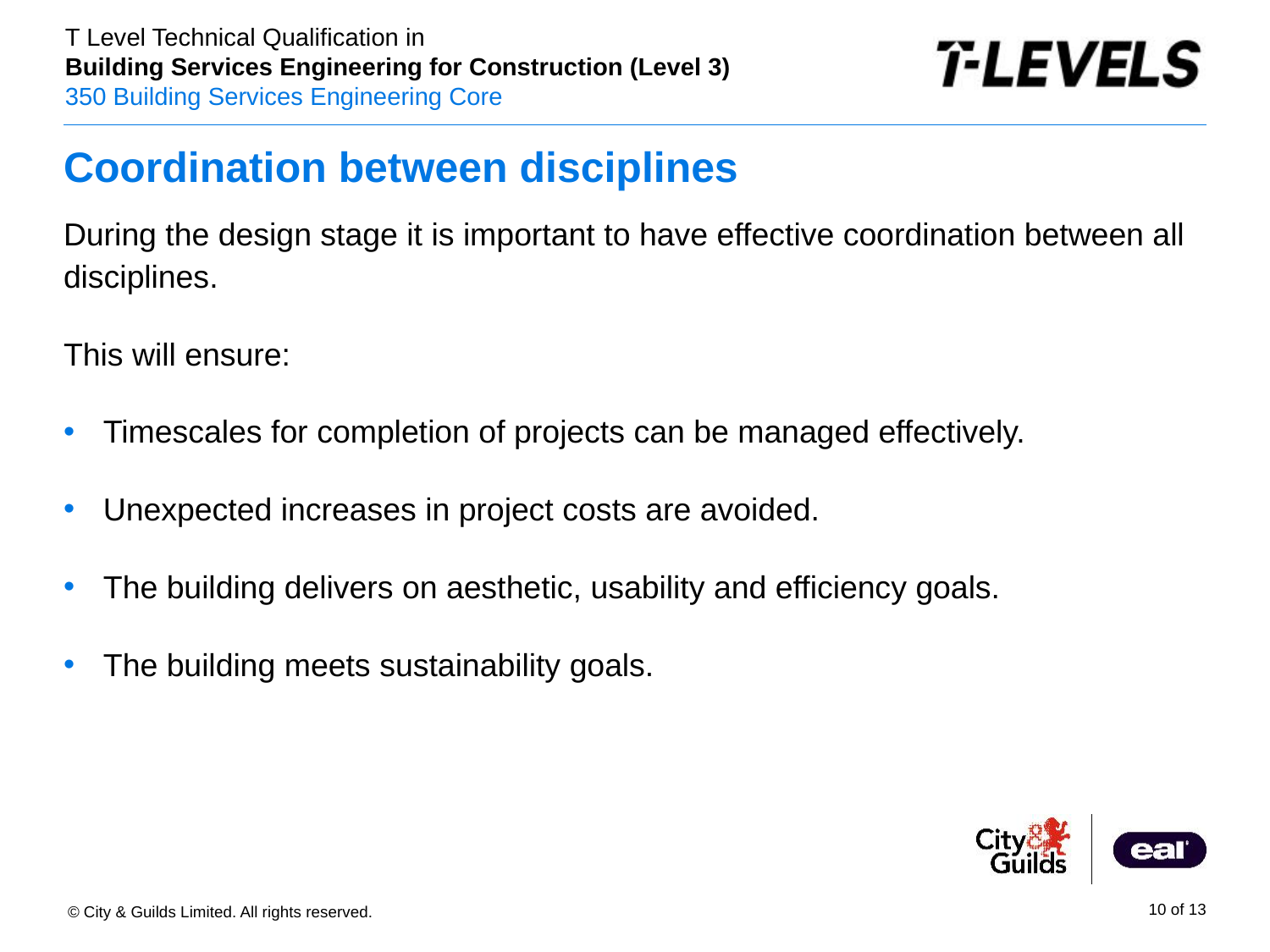

# Coordination between disciplines
During the design stage it is important to have effective coordination between all disciplines.
This will ensure:
Timescales for completion of projects can be managed effectively.
Unexpected increases in project costs are avoided.
The building delivers on aesthetic, usability and efficiency goals.
The building meets sustainability goals.